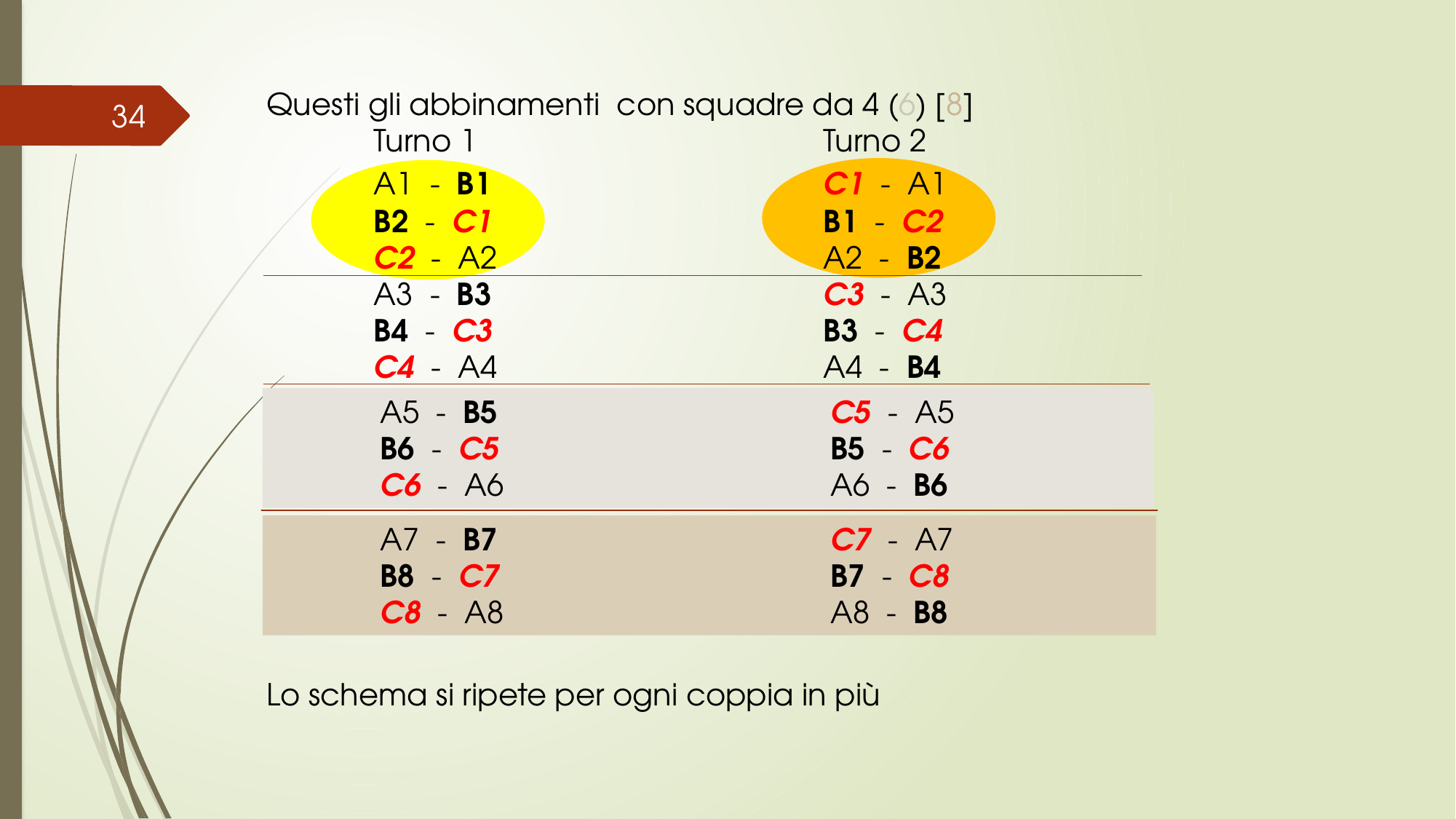

Questi gli abbinamenti  con squadre da 4 (6) [8]
	Turno 1 	Turno 2
	A1  ‐  B1    	C1  ‐  A1
	B2  ‐  C1    	B1  ‐  C2
	C2  ‐  A2    	A2  ‐  B2
	A3  ‐  B3    	C3  ‐  A3
	B4  ‐  C3    	B3  ‐  C4
	C4  ‐  A4    	A4  ‐  B4

Lo schema si ripete per ogni coppia in più

34

	A5  ‐  B5   	C5  ‐  A5
	B6  ‐  C5   	B5  ‐  C6
	C6  ‐  A6    	A6  ‐  B6
	A7  ‐  B7   	C7  ‐  A7
	B8  ‐  C7    	B7  ‐  C8
	C8  ‐  A8    	A8  ‐  B8